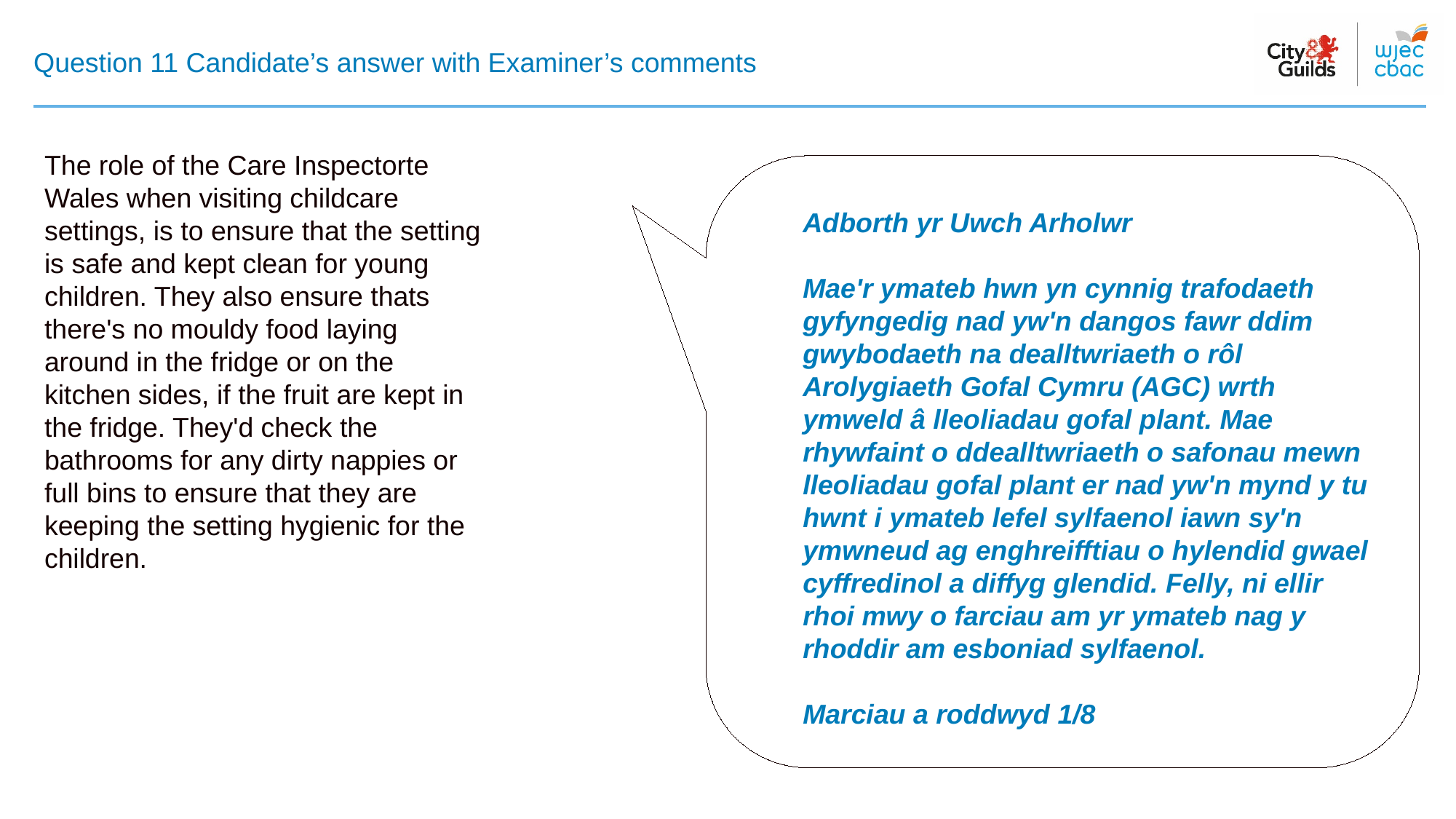

# Question 11 Candidate’s answer with Examiner’s comments
The role of the Care Inspectorte Wales when visiting childcare settings, is to ensure that the setting is safe and kept clean for young children. They also ensure thats there's no mouldy food laying around in the fridge or on the kitchen sides, if the fruit are kept in the fridge. They'd check the bathrooms for any dirty nappies or full bins to ensure that they are keeping the setting hygienic for the children.

Adborth yr Uwch Arholwr​
​
​Mae'r ymateb hwn yn cynnig trafodaeth gyfyngedig nad yw'n dangos fawr ddim gwybodaeth na dealltwriaeth o rôl Arolygiaeth Gofal Cymru (AGC) wrth ymweld â lleoliadau gofal plant. Mae rhywfaint o ddealltwriaeth o safonau mewn lleoliadau gofal plant er nad yw'n mynd y tu hwnt i ymateb lefel sylfaenol iawn sy'n ymwneud ag enghreifftiau o hylendid gwael cyffredinol a diffyg glendid. Felly, ni ellir rhoi mwy o farciau am yr ymateb nag y rhoddir am esboniad sylfaenol.

Marciau a roddwyd 1/8